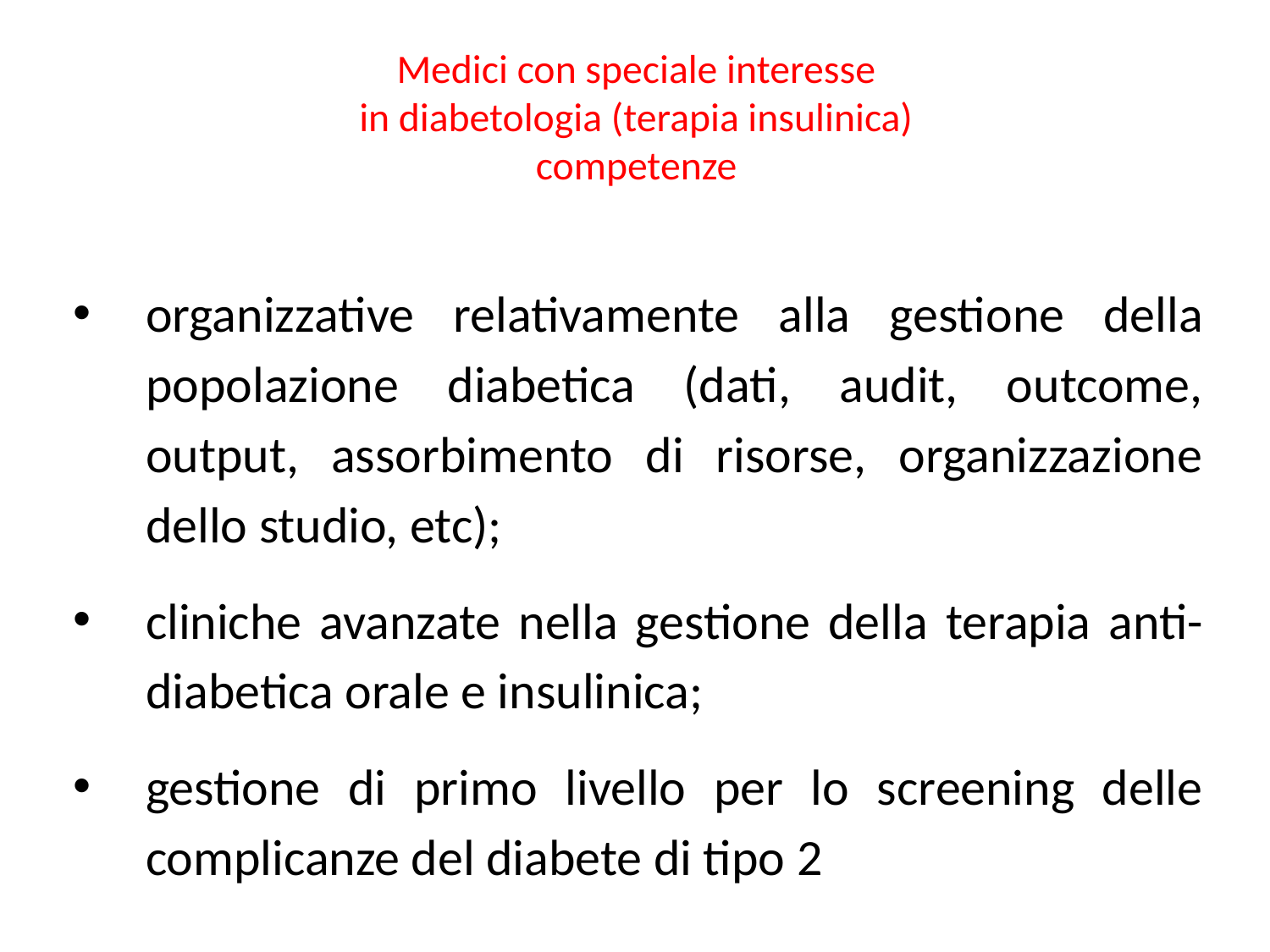

# Medici con speciale interesse in diabetologia (terapia insulinica) competenze
organizzative relativamente alla gestione della popolazione diabetica (dati, audit, outcome, output, assorbimento di risorse, organizzazione dello studio, etc);
cliniche avanzate nella gestione della terapia anti-diabetica orale e insulinica;
gestione di primo livello per lo screening delle complicanze del diabete di tipo 2